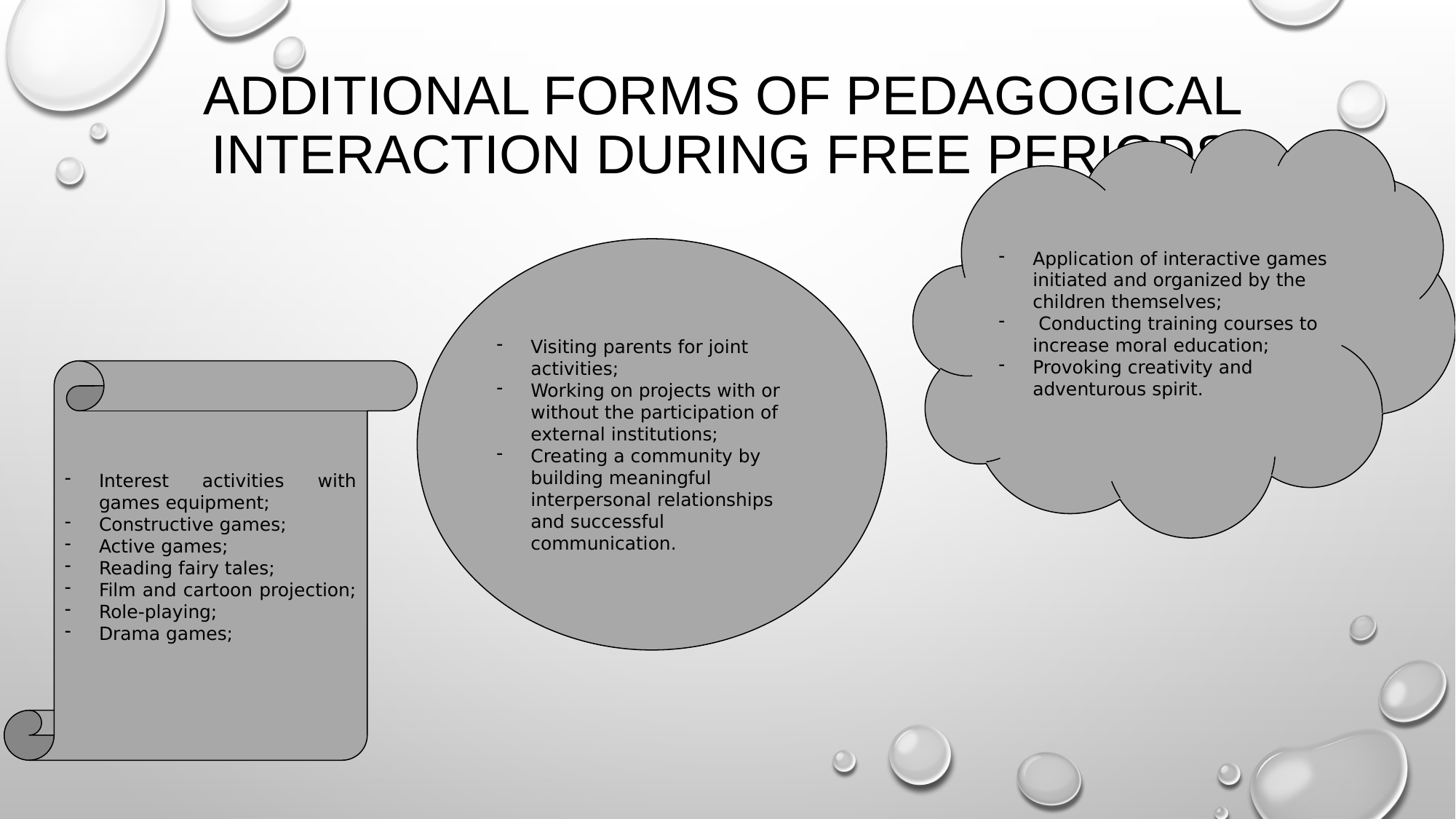

# Additional forms of pedagogical interaction during free periods
Application of interactive games initiated and organized by the children themselves;
 Conducting training courses to increase moral education;
Provoking creativity and adventurous spirit.
Visiting parents for joint activities;
Working on projects with or without the participation of external institutions;
Creating a community by building meaningful interpersonal relationships and successful communication.
Interest activities with games equipment;
Constructive games;
Active games;
Reading fairy tales;
Film and cartoon projection;
Role-playing;
Drama games;